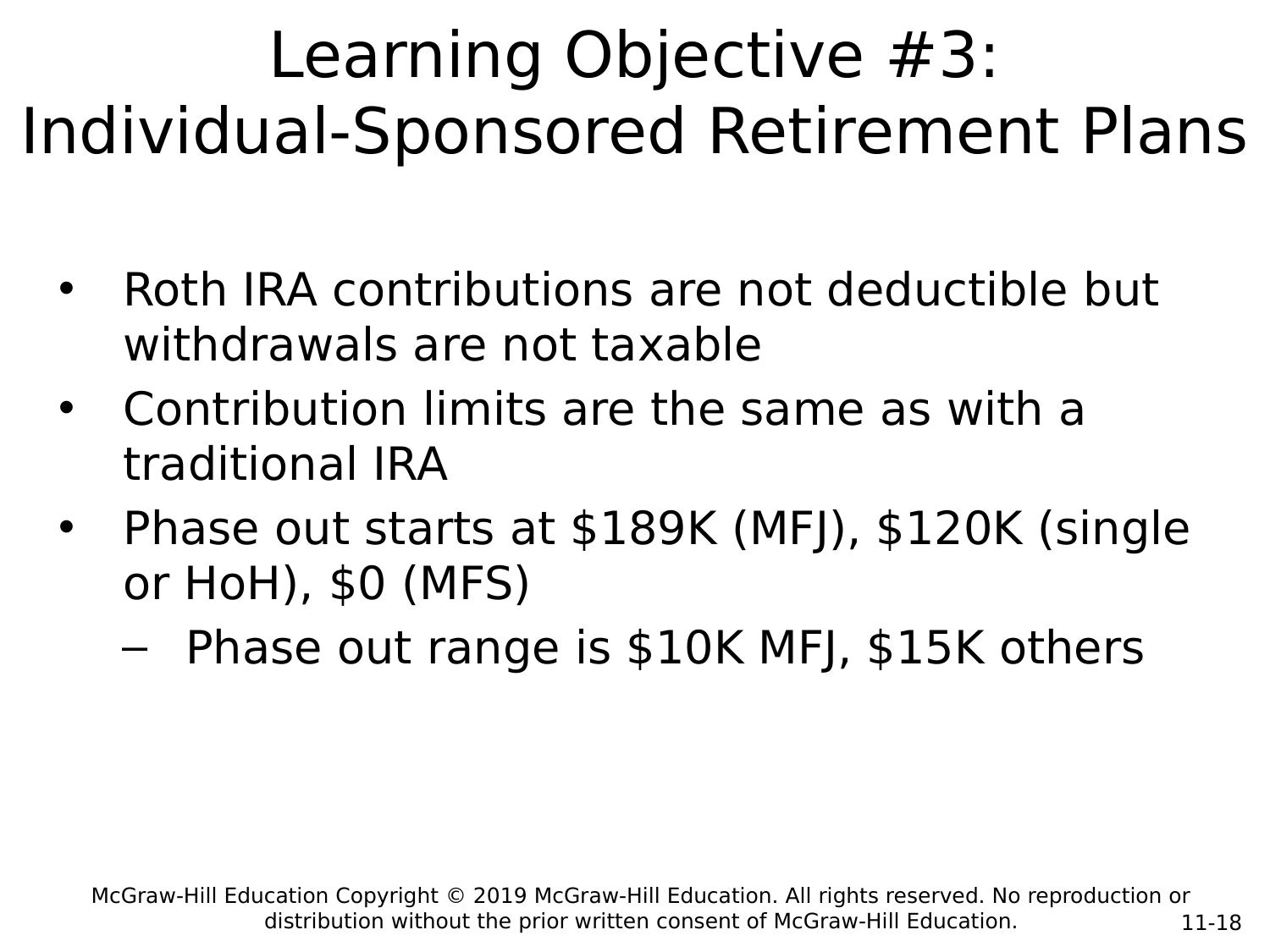

# Learning Objective #3: Individual-Sponsored Retirement Plans
Roth IRA contributions are not deductible but withdrawals are not taxable
Contribution limits are the same as with a traditional IRA
Phase out starts at $189K (MFJ), $120K (single or HoH), $0 (MFS)
Phase out range is $10K MFJ, $15K others
McGraw-Hill Education Copyright © 2019 McGraw-Hill Education. All rights reserved. No reproduction or distribution without the prior written consent of McGraw-Hill Education.
11-18